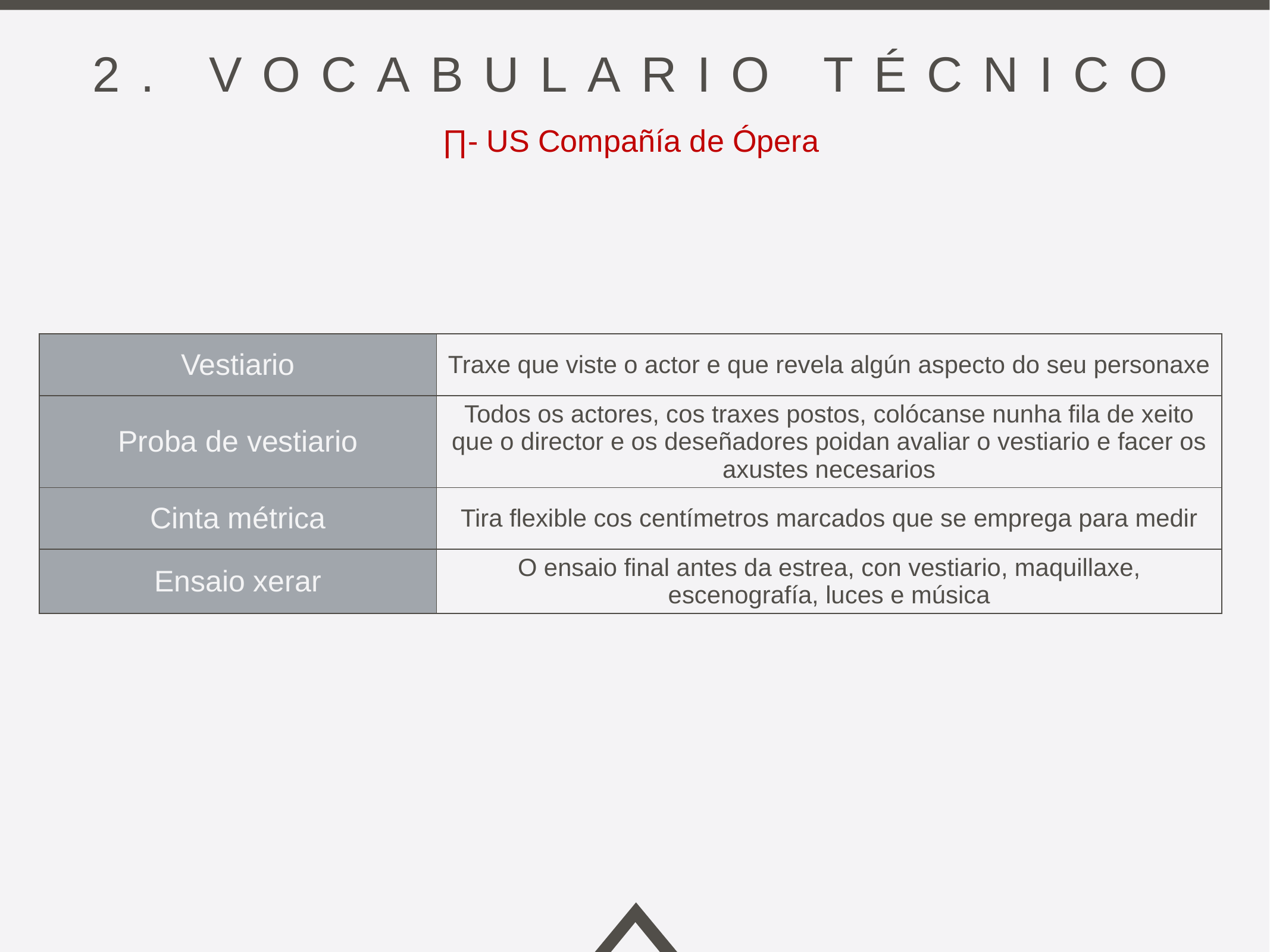

2. Vocabulario técnico
∏- US Compañía de Ópera
| Vestiario | Traxe que viste o actor e que revela algún aspecto do seu personaxe |
| --- | --- |
| Proba de vestiario | Todos os actores, cos traxes postos, colócanse nunha fila de xeito que o director e os deseñadores poidan avaliar o vestiario e facer os axustes necesarios |
| Cinta métrica | Tira flexible cos centímetros marcados que se emprega para medir |
| Ensaio xerar | O ensaio final antes da estrea, con vestiario, maquillaxe, escenografía, luces e música |